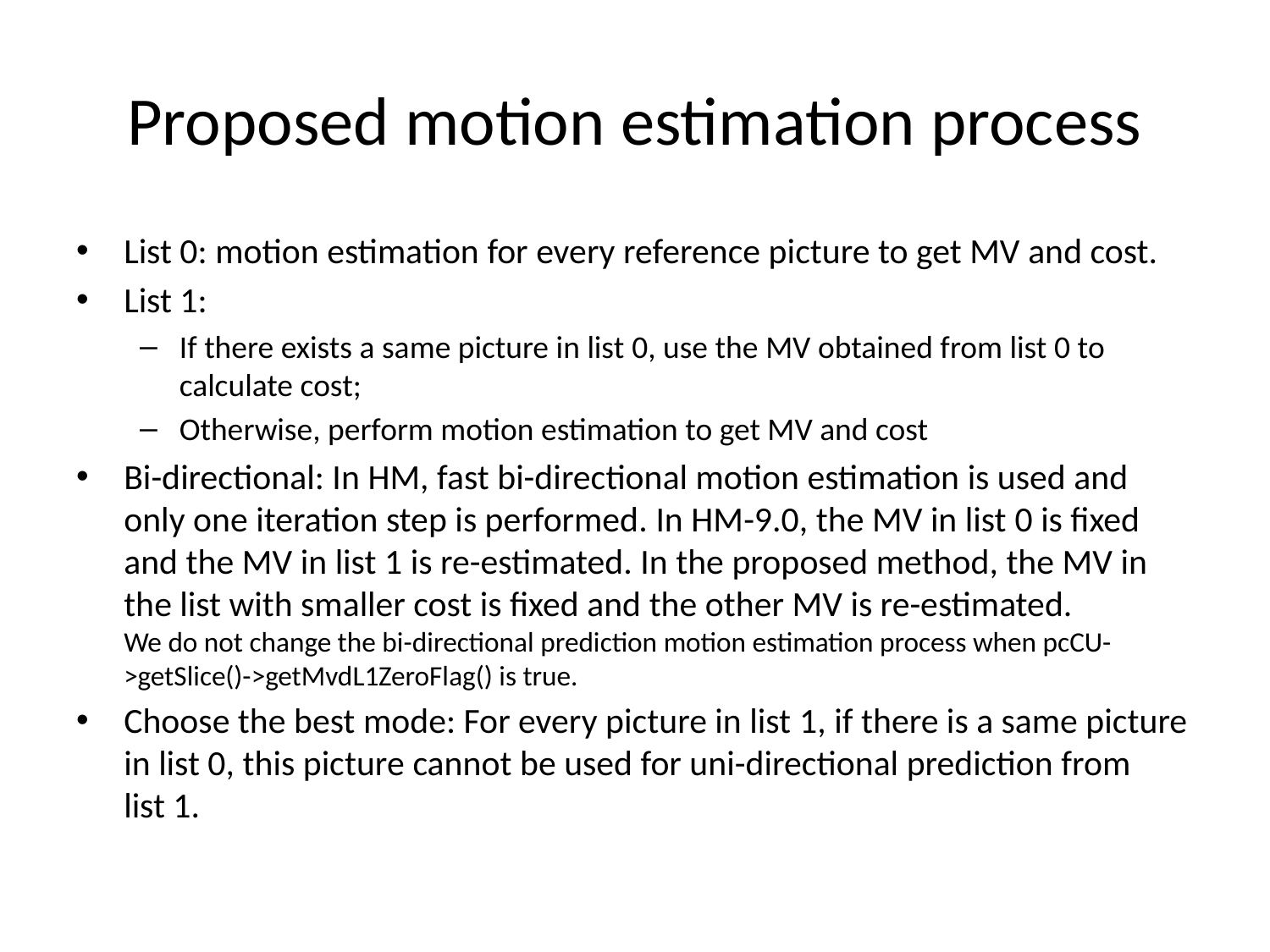

# Proposed motion estimation process
List 0: motion estimation for every reference picture to get MV and cost.
List 1:
If there exists a same picture in list 0, use the MV obtained from list 0 to calculate cost;
Otherwise, perform motion estimation to get MV and cost
Bi-directional: In HM, fast bi-directional motion estimation is used and only one iteration step is performed. In HM-9.0, the MV in list 0 is fixed and the MV in list 1 is re-estimated. In the proposed method, the MV in the list with smaller cost is fixed and the other MV is re-estimated.
We do not change the bi-directional prediction motion estimation process when pcCU->getSlice()->getMvdL1ZeroFlag() is true.
Choose the best mode: For every picture in list 1, if there is a same picture in list 0, this picture cannot be used for uni-directional prediction from list 1.